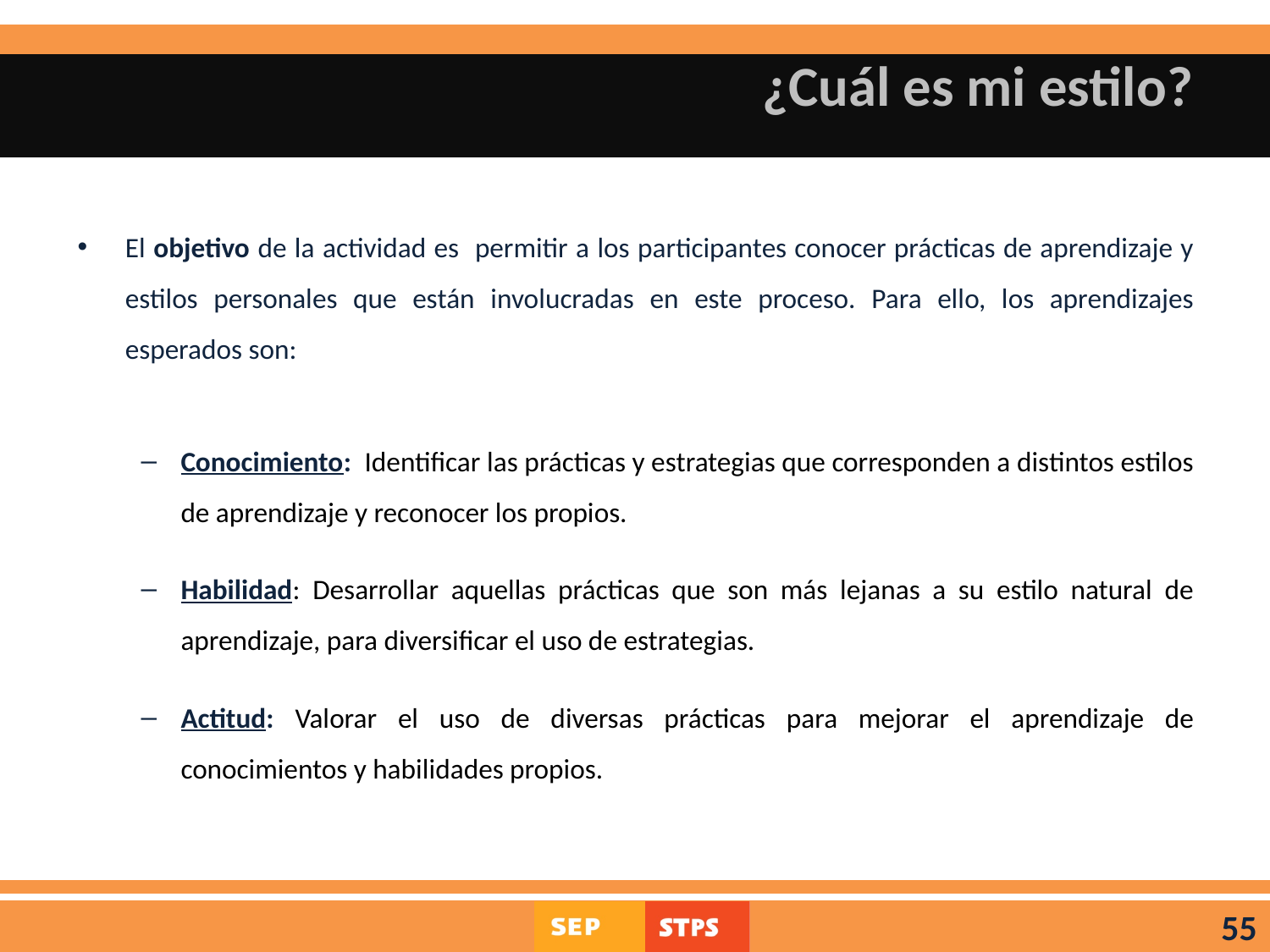

# ¿Cuál es mi estilo?
El objetivo de la actividad es  permitir a los participantes conocer prácticas de aprendizaje y estilos personales que están involucradas en este proceso. Para ello, los aprendizajes esperados son:

Conocimiento:  Identificar las prácticas y estrategias que corresponden a distintos estilos de aprendizaje y reconocer los propios.

Habilidad: Desarrollar aquellas prácticas que son más lejanas a su estilo natural de aprendizaje, para diversificar el uso de estrategias.

Actitud: Valorar el uso de diversas prácticas para mejorar el aprendizaje de conocimientos y habilidades propios.

55